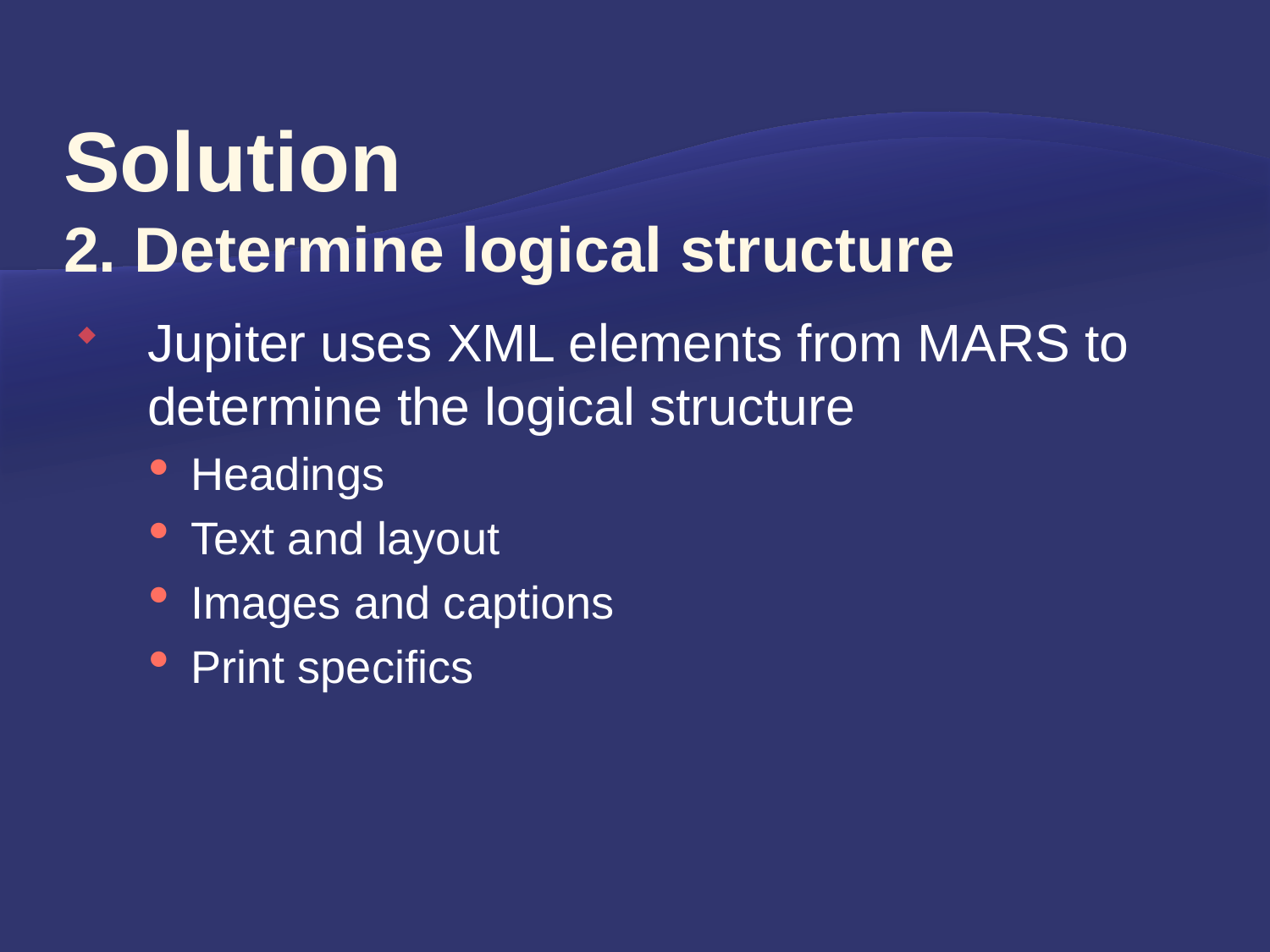

# Solution 2. Determine logical structure
Jupiter uses XML elements from MARS to determine the logical structure
Headings
Text and layout
Images and captions
Print specifics